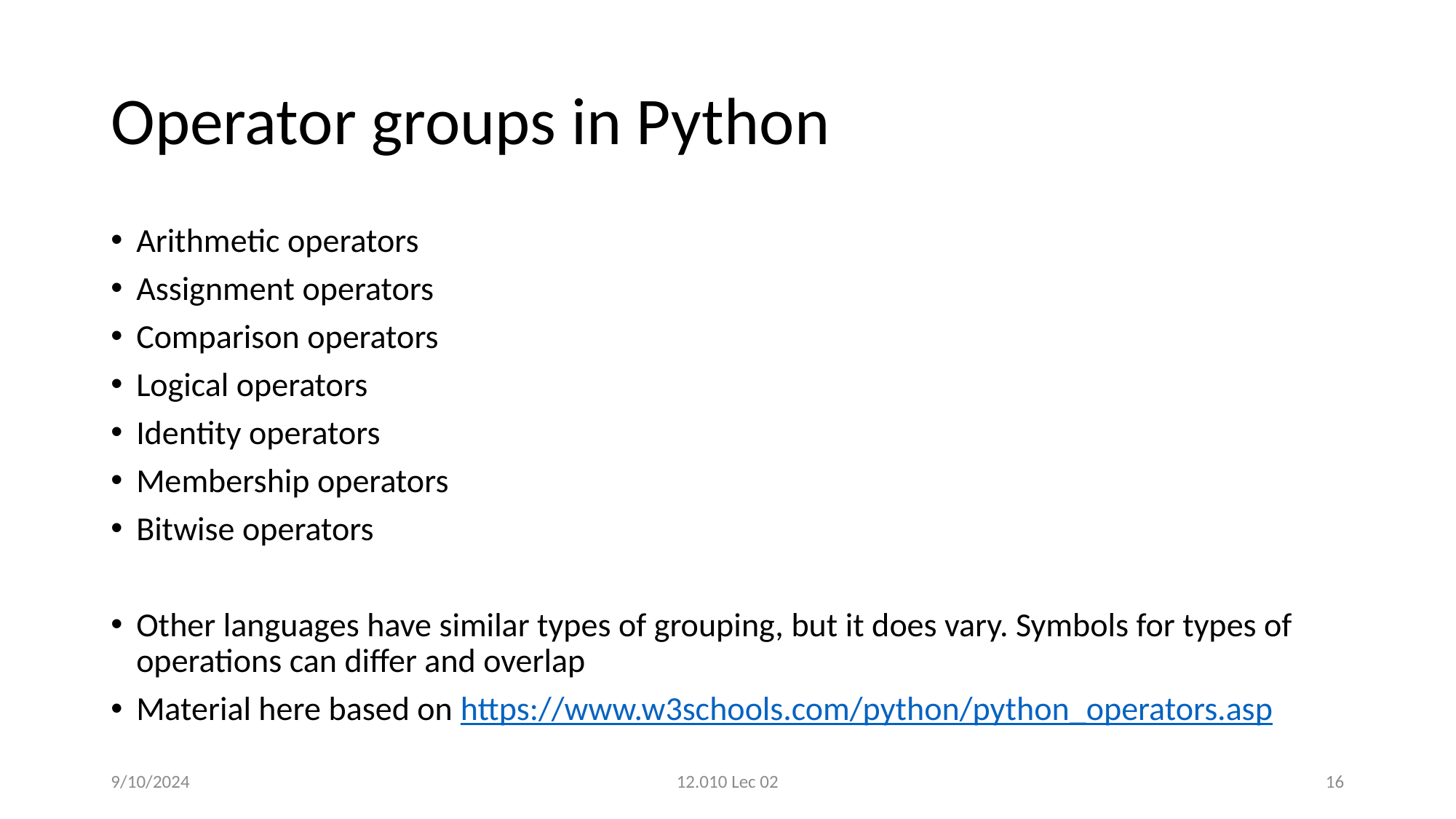

# Operator groups in Python
Arithmetic operators
Assignment operators
Comparison operators
Logical operators
Identity operators
Membership operators
Bitwise operators

Other languages have similar types of grouping, but it does vary. Symbols for types of operations can differ and overlap
Material here based on https://www.w3schools.com/python/python_operators.asp
9/10/2024
12.010 Lec 02
16